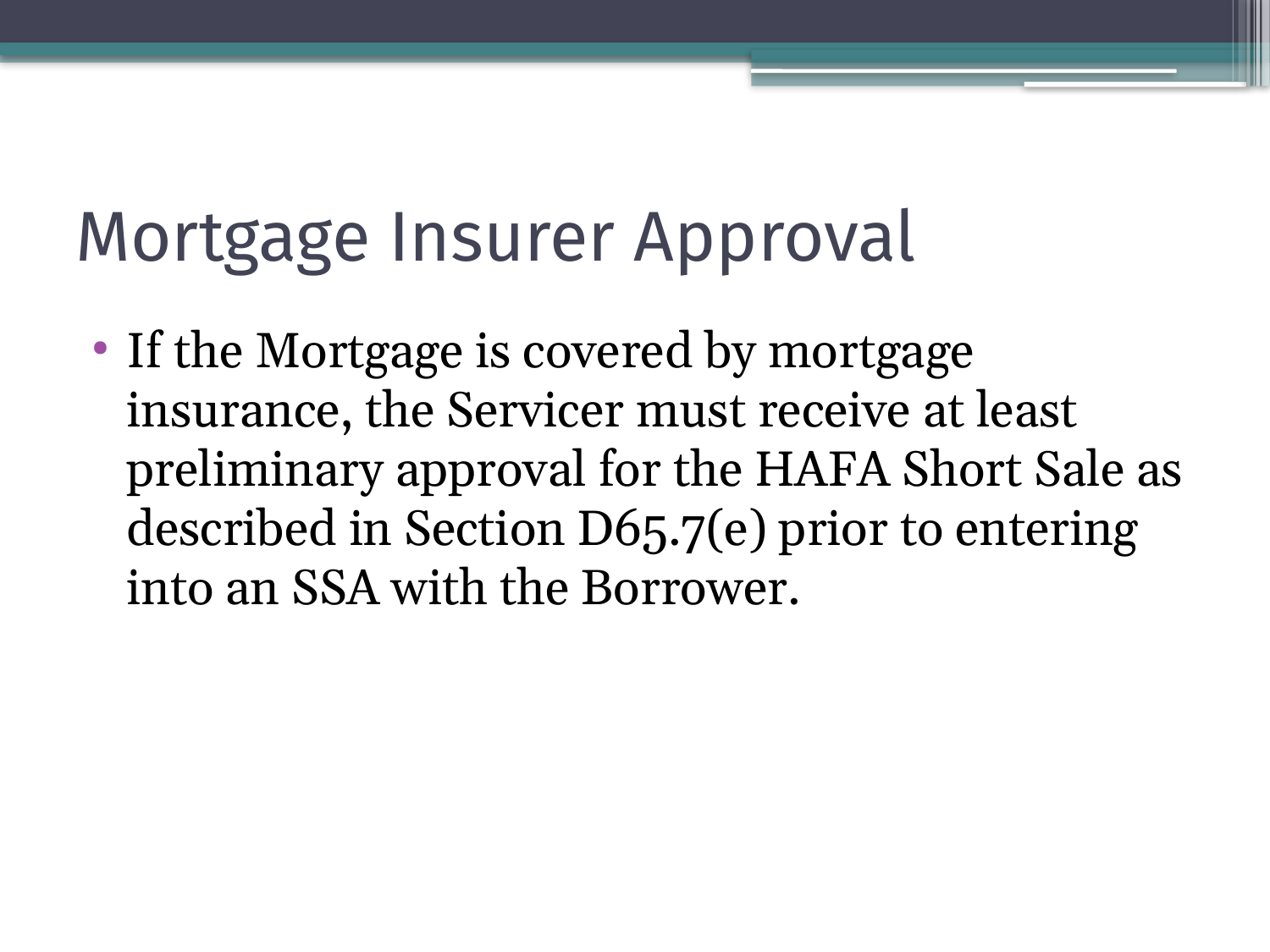

# Mortgage Insurer Approval
If the Mortgage is covered by mortgage insurance, the Servicer must receive at least preliminary approval for the HAFA Short Sale as described in Section D65.7(e) prior to entering into an SSA with the Borrower.